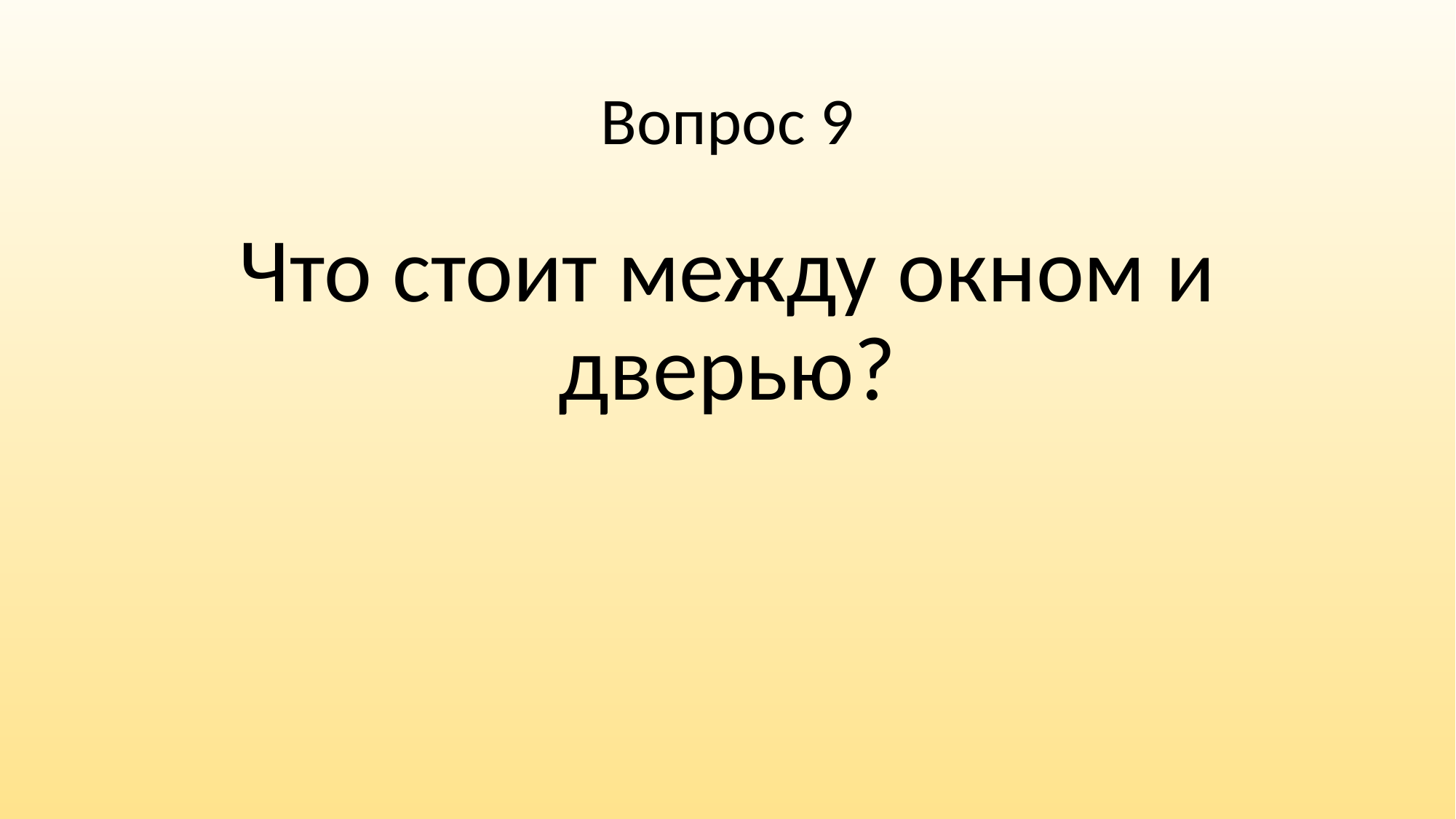

# Вопрос 9
Что стоит между окном и дверью?